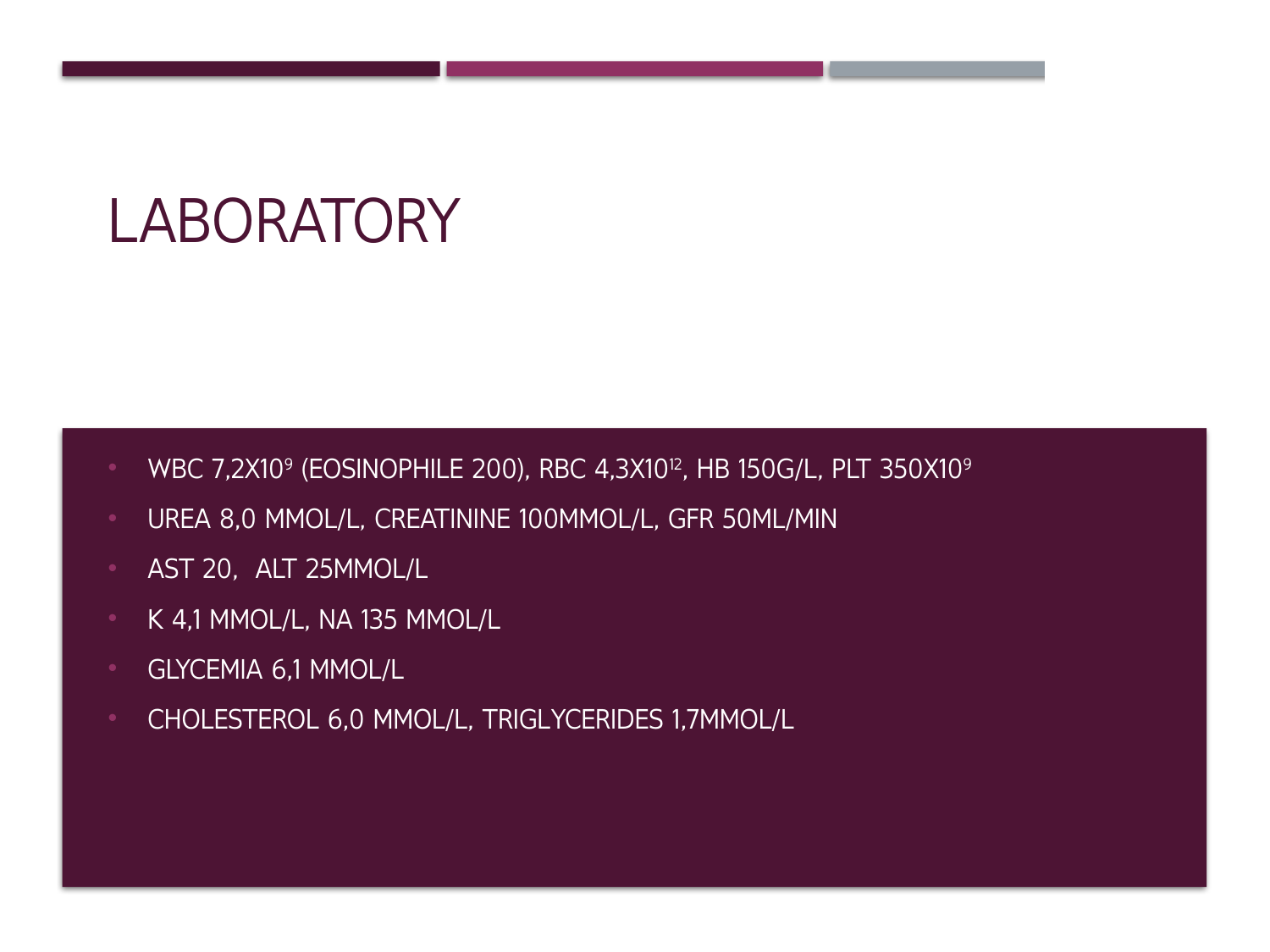

# LABORATORY
WBC 7,2x109 (Eosinophile 200), RBC 4,3x1012, Hb 150g/l, PLT 350x109
urea 8,0 mmol/l, creatinine 100mmol/l, GFR 50ml/min
AST 20,  ALT 25mmol/l
K 4,1 mmol/l, Na 135 mmol/l
glycemia 6,1 mmol/l
cholesterol 6,0 mmol/l, triglycerides 1,7mmol/l